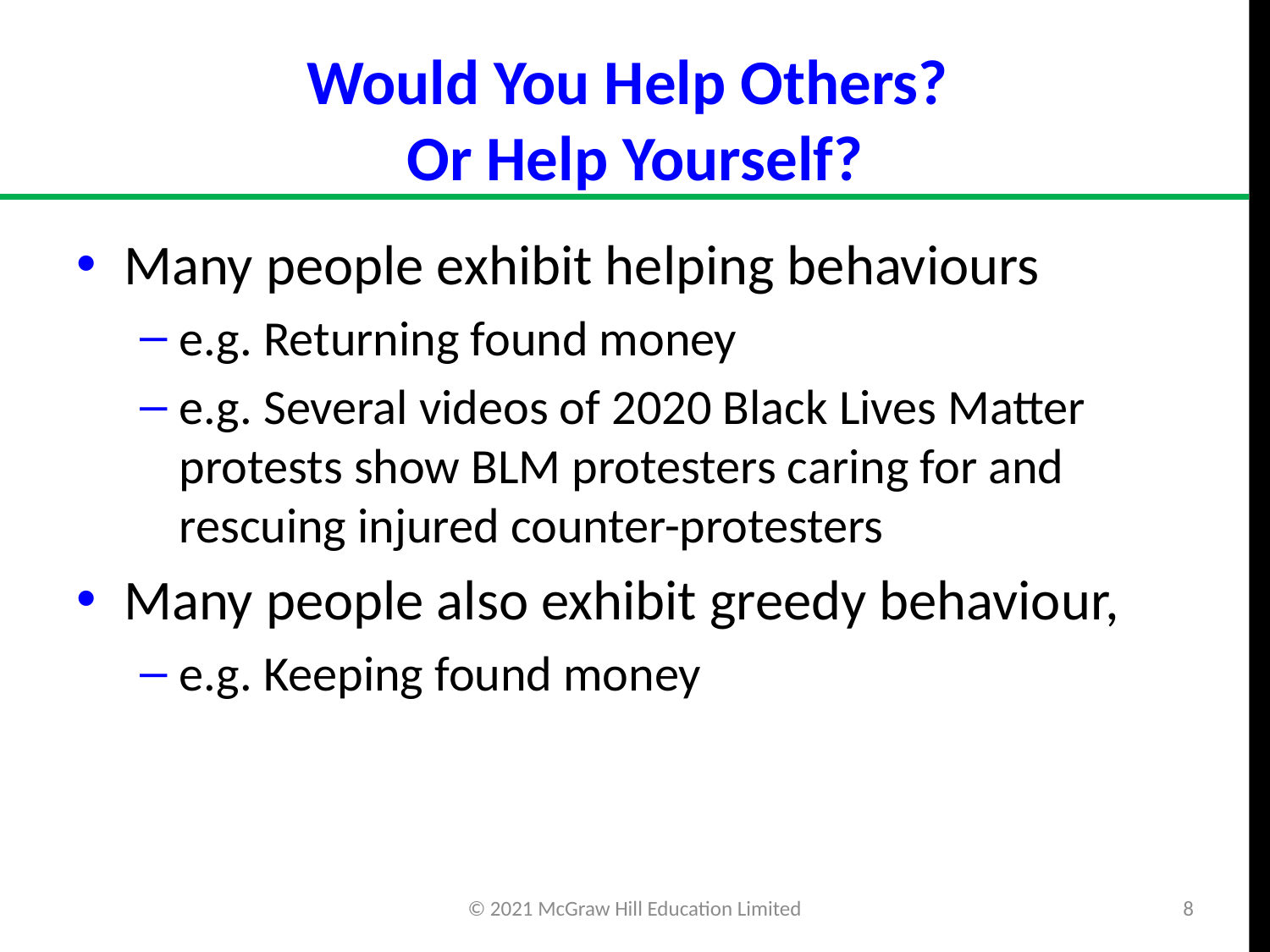

# Would You Help Others? Or Help Yourself?
Many people exhibit helping behaviours
e.g. Returning found money
e.g. Several videos of 2020 Black Lives Matter protests show BLM protesters caring for and rescuing injured counter-protesters
Many people also exhibit greedy behaviour,
e.g. Keeping found money

© 2021 McGraw Hill Education Limited
8